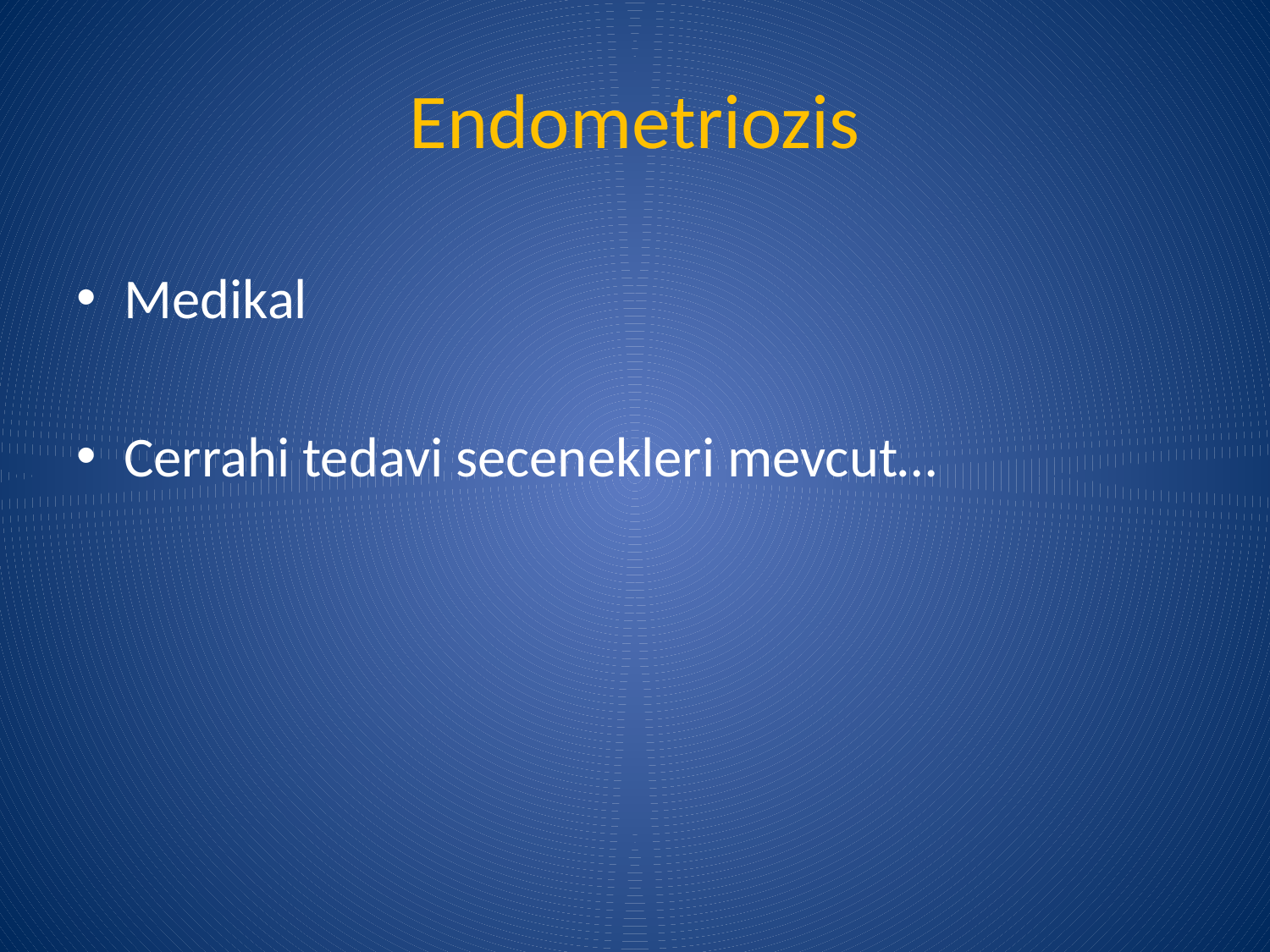

# Endometriozis
Medikal

Cerrahi tedavi secenekleri mevcut…